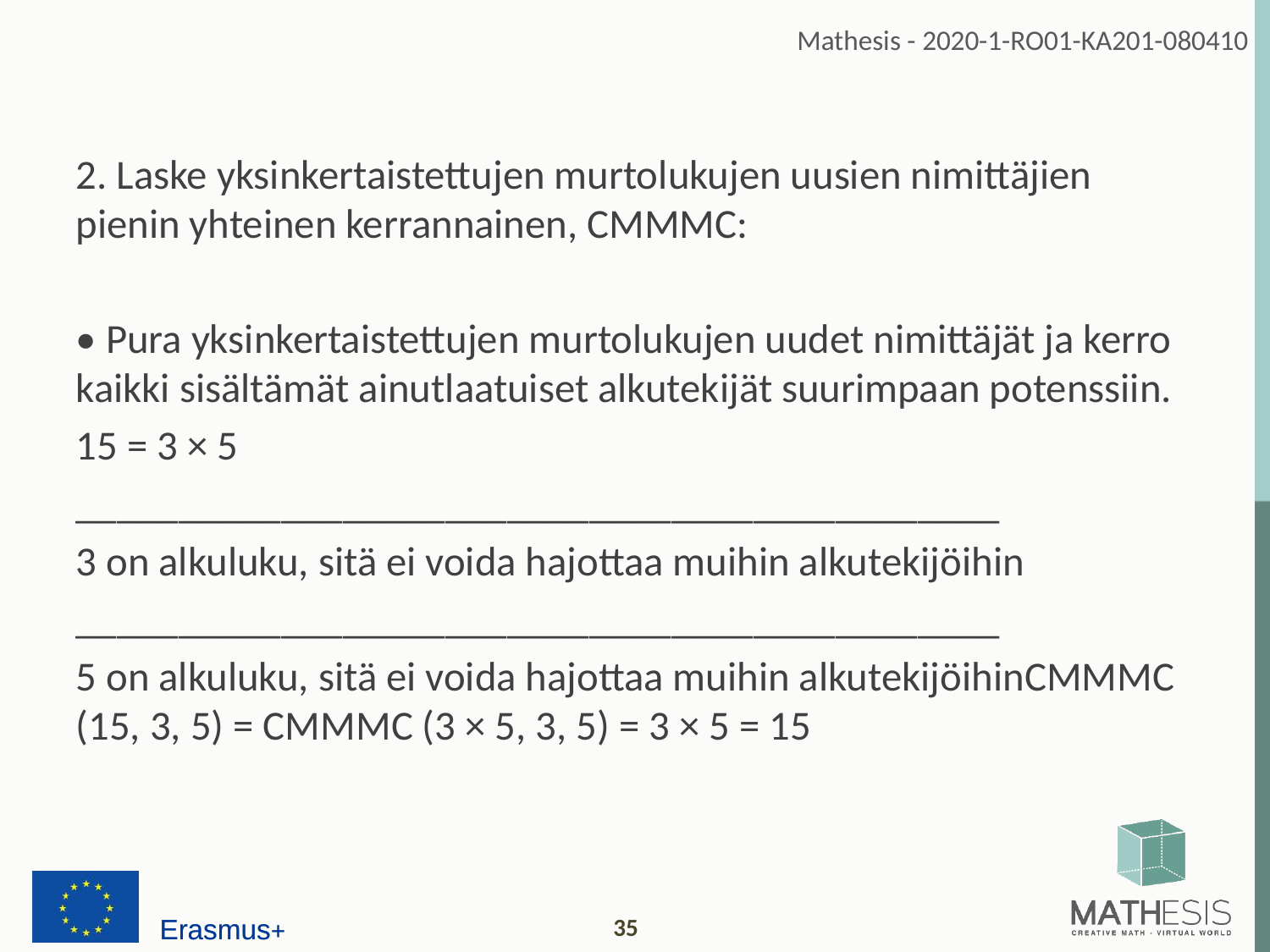

2. Laske yksinkertaistettujen murtolukujen uusien nimittäjien pienin yhteinen kerrannainen, CMMMC:

• Pura yksinkertaistettujen murtolukujen uudet nimittäjät ja kerro kaikki sisältämät ainutlaatuiset alkutekijät suurimpaan potenssiin.
15 = 3 × 5
_____________________________________________
3 on alkuluku, sitä ei voida hajottaa muihin alkutekijöihin
_____________________________________________
5 on alkuluku, sitä ei voida hajottaa muihin alkutekijöihinCMMMC (15, 3, 5) = CMMMC (3 × 5, 3, 5) = 3 × 5 = 15